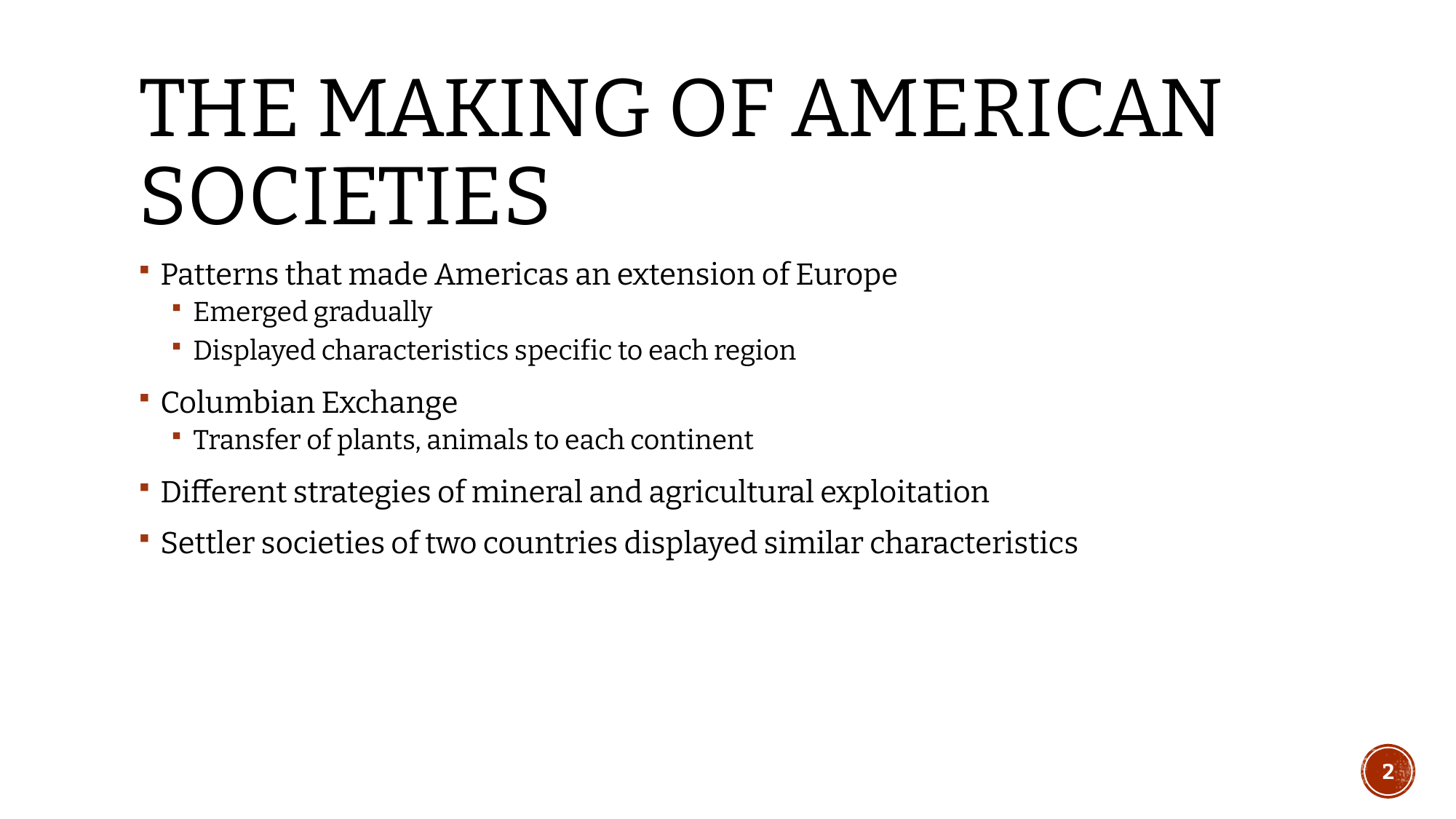

# The Making of American Societies
Patterns that made Americas an extension of Europe
Emerged gradually
Displayed characteristics specific to each region
Columbian Exchange
Transfer of plants, animals to each continent
Different strategies of mineral and agricultural exploitation
Settler societies of two countries displayed similar characteristics
2